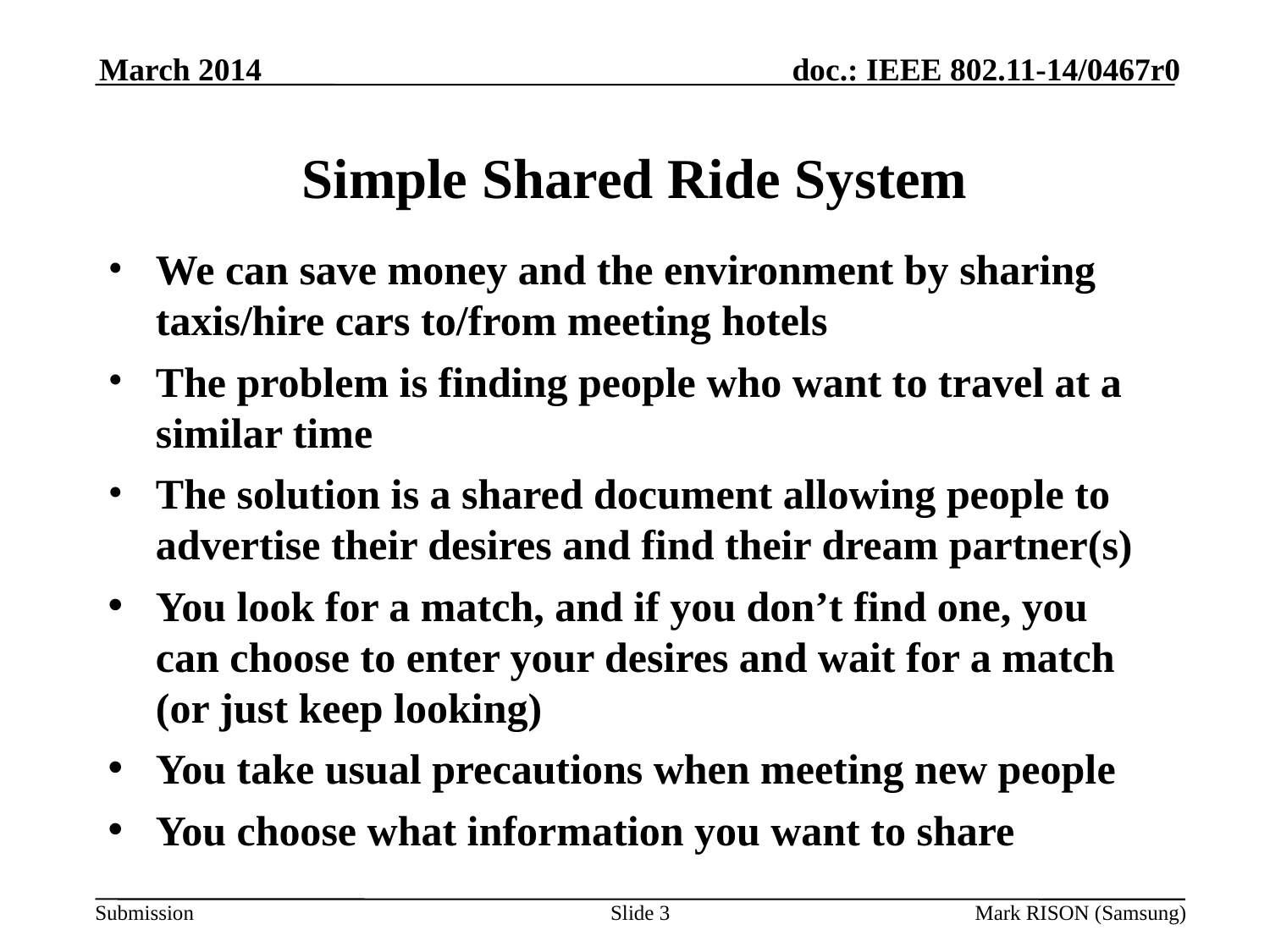

March 2014
# Simple Shared Ride System
We can save money and the environment by sharing taxis/hire cars to/from meeting hotels
The problem is finding people who want to travel at a similar time
The solution is a shared document allowing people to advertise their desires and find their dream partner(s)
You look for a match, and if you don’t find one, you can choose to enter your desires and wait for a match (or just keep looking)
You take usual precautions when meeting new people
You choose what information you want to share

Slide 3
Mark RISON (Samsung)